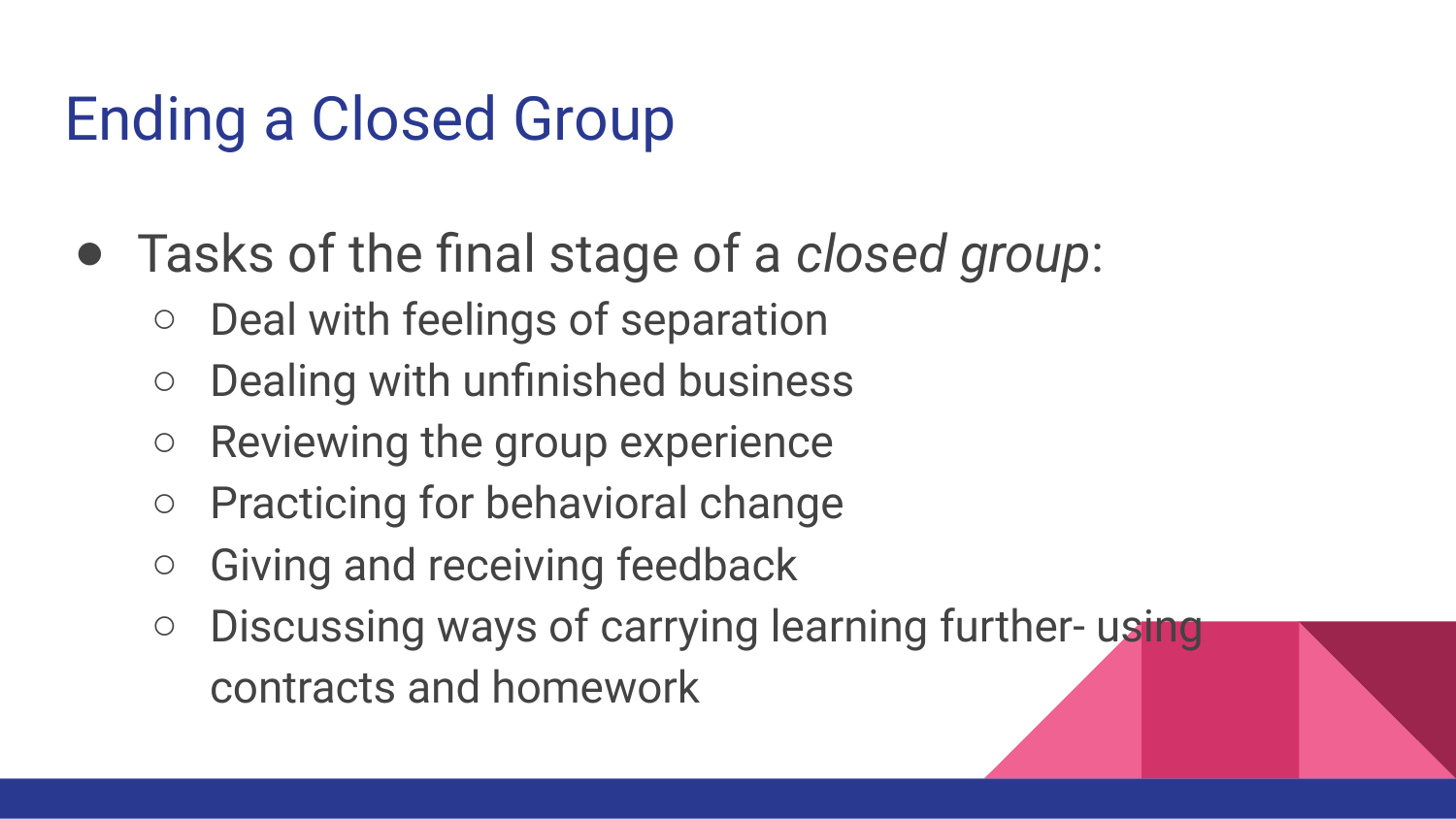

# Ending a Closed Group
Tasks of the final stage of a closed group:
Deal with feelings of separation
Dealing with unfinished business
Reviewing the group experience
Practicing for behavioral change
Giving and receiving feedback
Discussing ways of carrying learning further- using contracts and homework